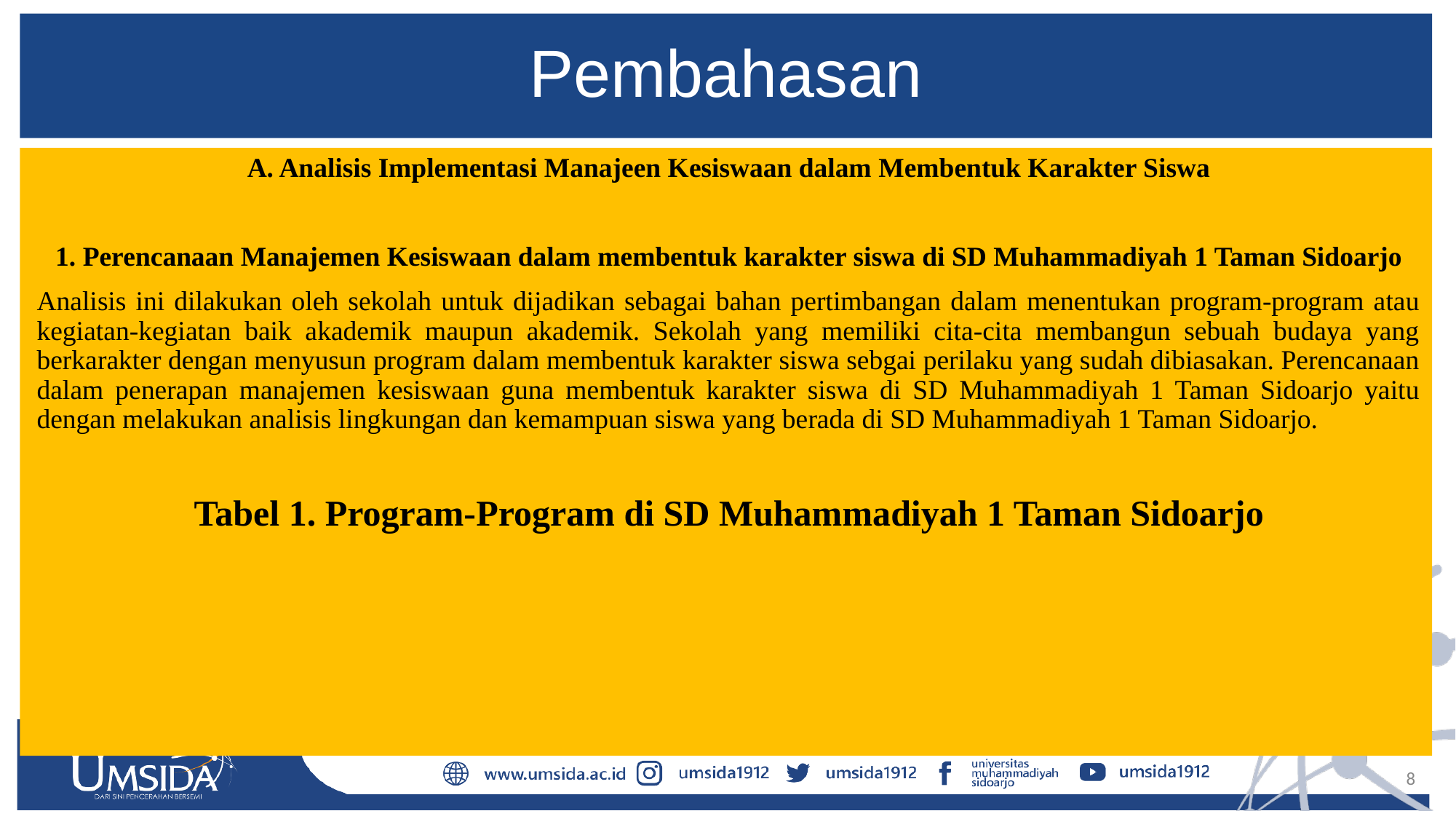

# Pembahasan
A. Analisis Implementasi Manajeen Kesiswaan dalam Membentuk Karakter Siswa

1. Perencanaan Manajemen Kesiswaan dalam membentuk karakter siswa di SD Muhammadiyah 1 Taman Sidoarjo
Analisis ini dilakukan oleh sekolah untuk dijadikan sebagai bahan pertimbangan dalam menentukan program-program atau kegiatan-kegiatan baik akademik maupun akademik. Sekolah yang memiliki cita-cita membangun sebuah budaya yang berkarakter dengan menyusun program dalam membentuk karakter siswa sebgai perilaku yang sudah dibiasakan. Perencanaan dalam penerapan manajemen kesiswaan guna membentuk karakter siswa di SD Muhammadiyah 1 Taman Sidoarjo yaitu dengan melakukan analisis lingkungan dan kemampuan siswa yang berada di SD Muhammadiyah 1 Taman Sidoarjo.

Tabel 1. Program-Program di SD Muhammadiyah 1 Taman Sidoarjo